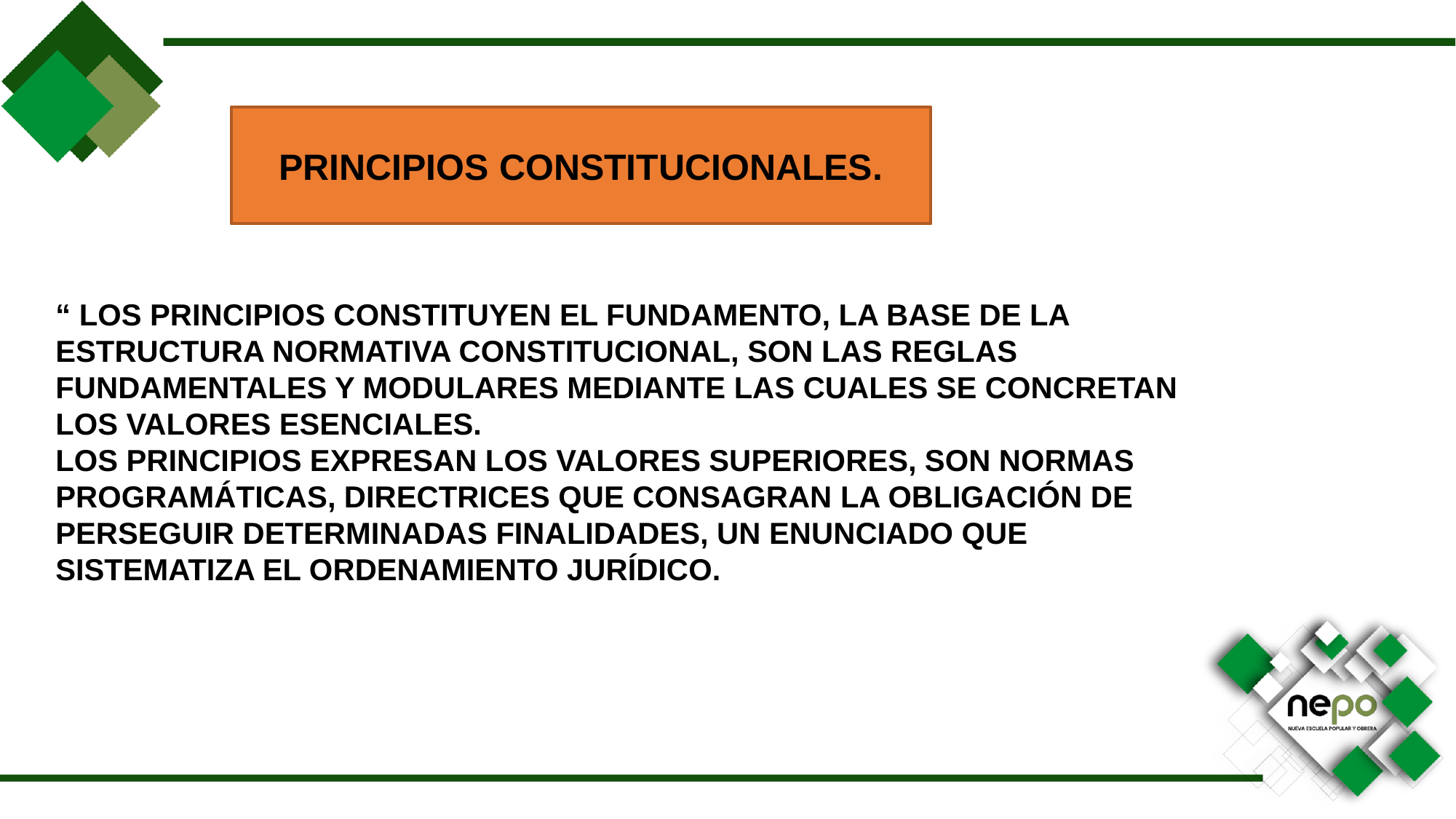

PRINCIPIOS CONSTITUCIONALES.
“ LOS PRINCIPIOS CONSTITUYEN EL FUNDAMENTO, LA BASE DE LA ESTRUCTURA NORMATIVA CONSTITUCIONAL, SON LAS REGLAS FUNDAMENTALES Y MODULARES MEDIANTE LAS CUALES SE CONCRETAN LOS VALORES ESENCIALES.
LOS PRINCIPIOS EXPRESAN LOS VALORES SUPERIORES, SON NORMAS PROGRAMÁTICAS, DIRECTRICES QUE CONSAGRAN LA OBLIGACIÓN DE PERSEGUIR DETERMINADAS FINALIDADES, UN ENUNCIADO QUE SISTEMATIZA EL ORDENAMIENTO JURÍDICO.